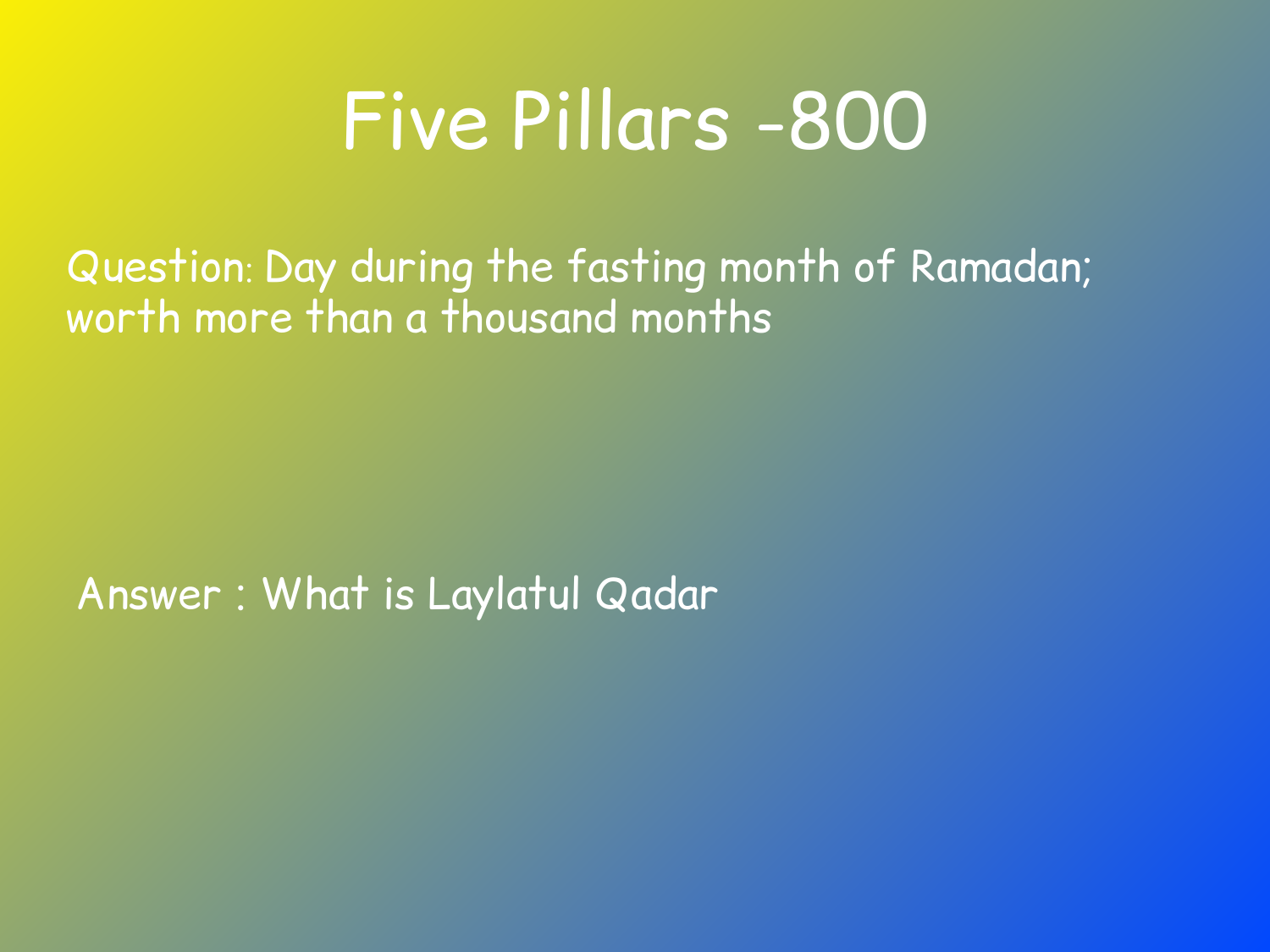

# Five Pillars -800
Question: Day during the fasting month of Ramadan; worth more than a thousand months

Answer : What is Laylatul Qadar